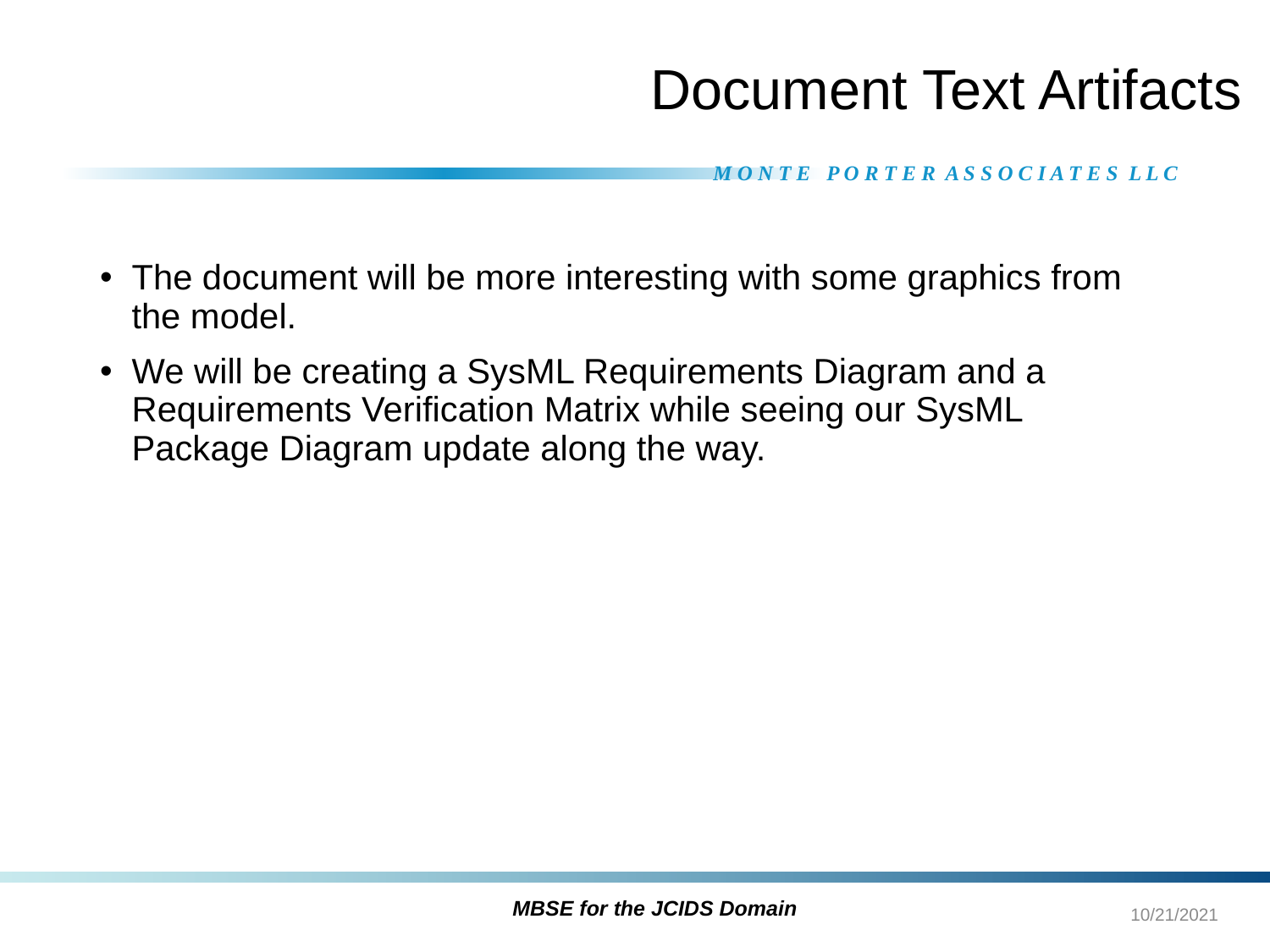

# Document Text Artifacts
The document will be more interesting with some graphics from the model.
We will be creating a SysML Requirements Diagram and a Requirements Verification Matrix while seeing our SysML Package Diagram update along the way.
10/21/2021